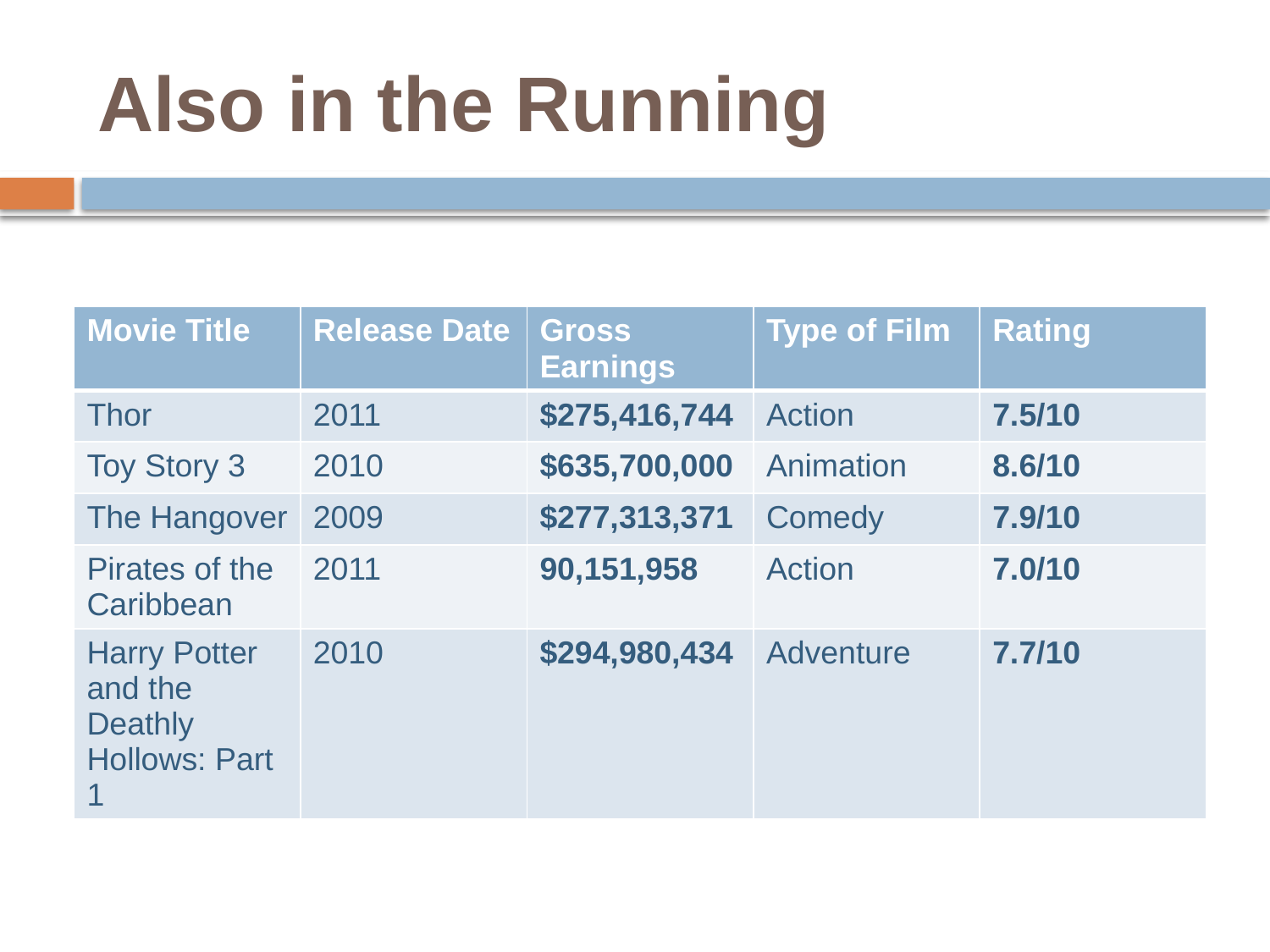

# Also in the Running
| Movie Title | Release Date | Gross Earnings | Type of Film | Rating |
| --- | --- | --- | --- | --- |
| Thor | 2011 | $275,416,744 | Action | 7.5/10 |
| Toy Story 3 | 2010 | $635,700,000 | Animation | 8.6/10 |
| The Hangover | 2009 | $277,313,371 | Comedy | 7.9/10 |
| Pirates of the Caribbean | 2011 | 90,151,958 | Action | 7.0/10 |
| Harry Potter and the Deathly Hollows: Part 1 | 2010 | $294,980,434 | Adventure | 7.7/10 |